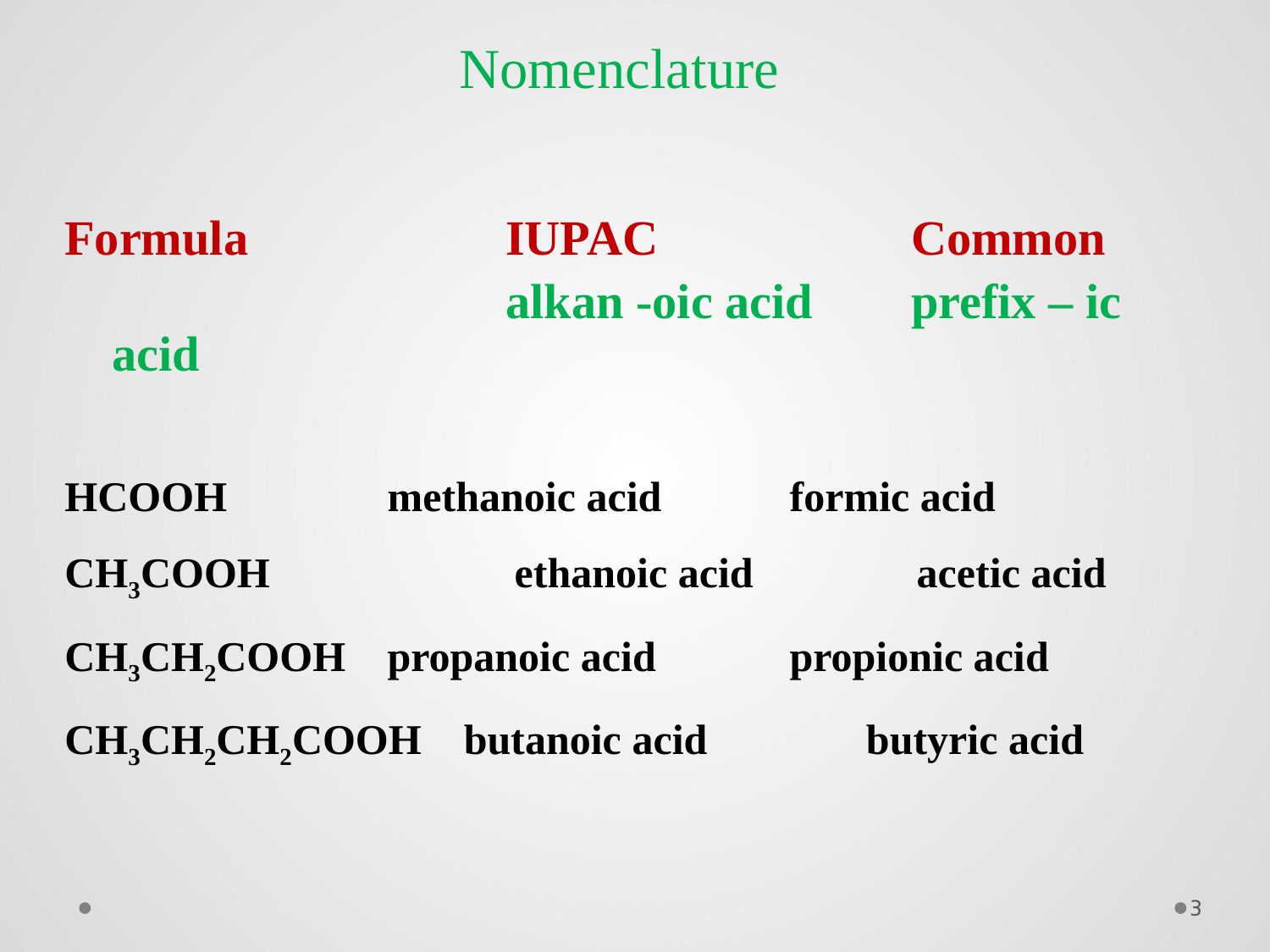

Nomenclature
Formula		 IUPAC 		   Common
				 alkan -oic acid	   prefix – ic acid

HCOOH		  methanoic acid	    formic acid
CH3COOH  		  ethanoic acid	    acetic acid
CH3CH2COOH	  propanoic acid 	    propionic acid
CH3CH2CH2COOH    butanoic acid               butyric acid

3